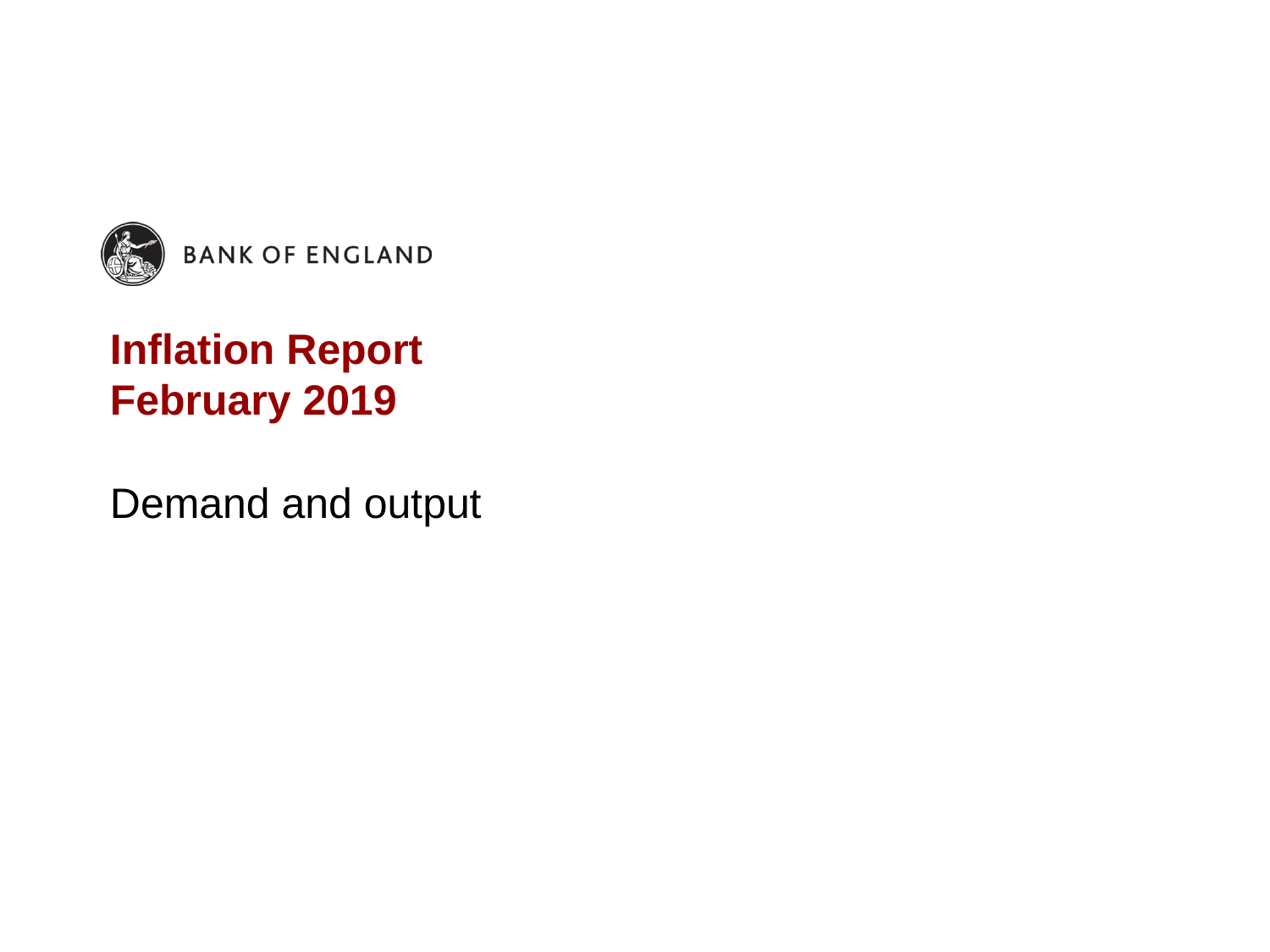

# Inflation Report February 2019
Demand and output